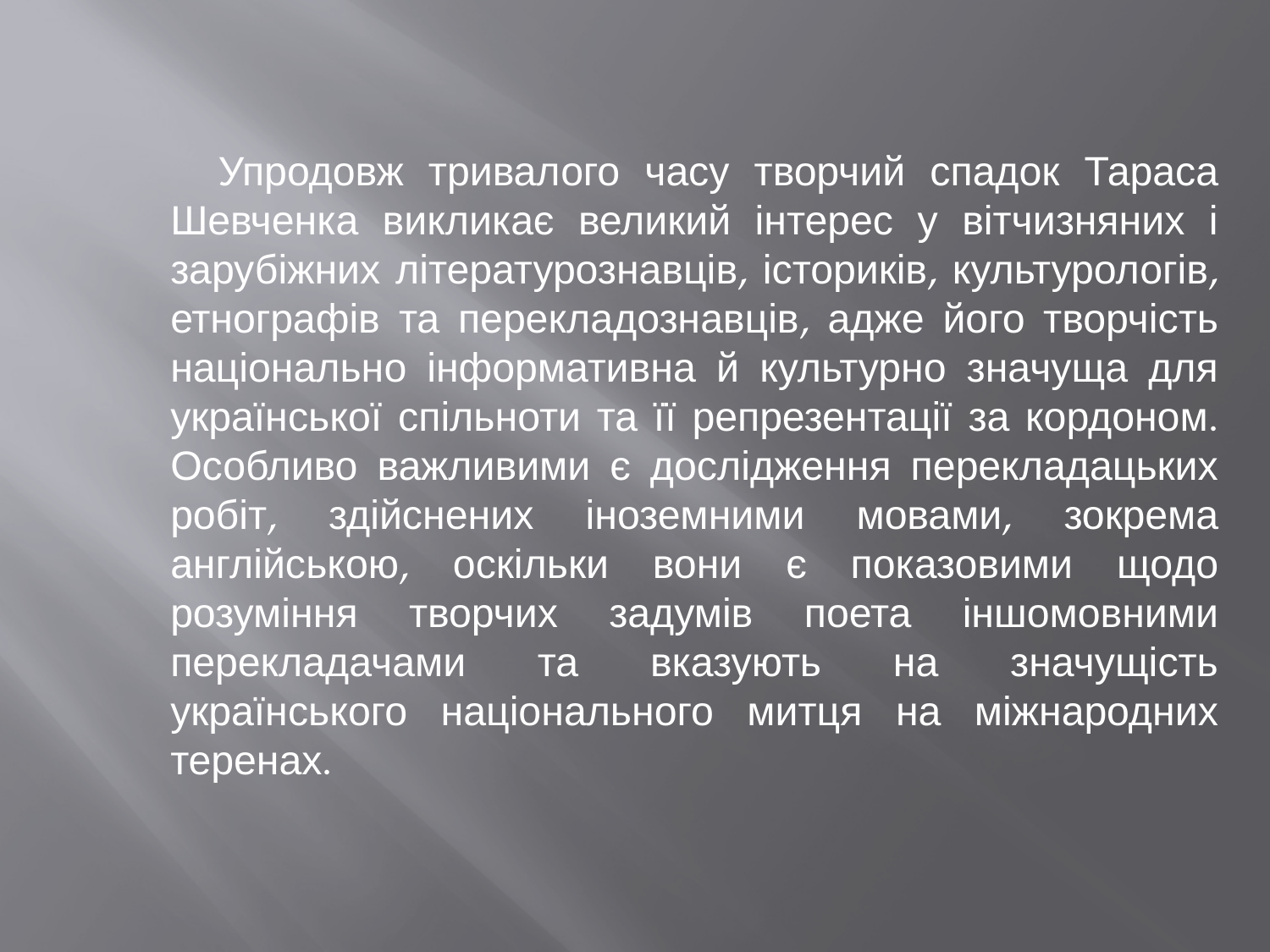

Упродовж тривалого часу творчий спадок Тараса Шевченка викликає великий інтерес у вітчизняних і зарубіжних літературознавців, істориків, культурологів, етнографів та перекладознавців, адже його творчість національно інформативна й культурно значуща для української спільноти та її репрезентації за кордоном. Особливо важливими є дослідження перекладацьких робіт, здійснених іноземними мовами, зокрема англійською, оскільки вони є показовими щодо розуміння творчих задумів поета іншомовними перекладачами та вказують на значущість українського національного митця на міжнародних теренах.